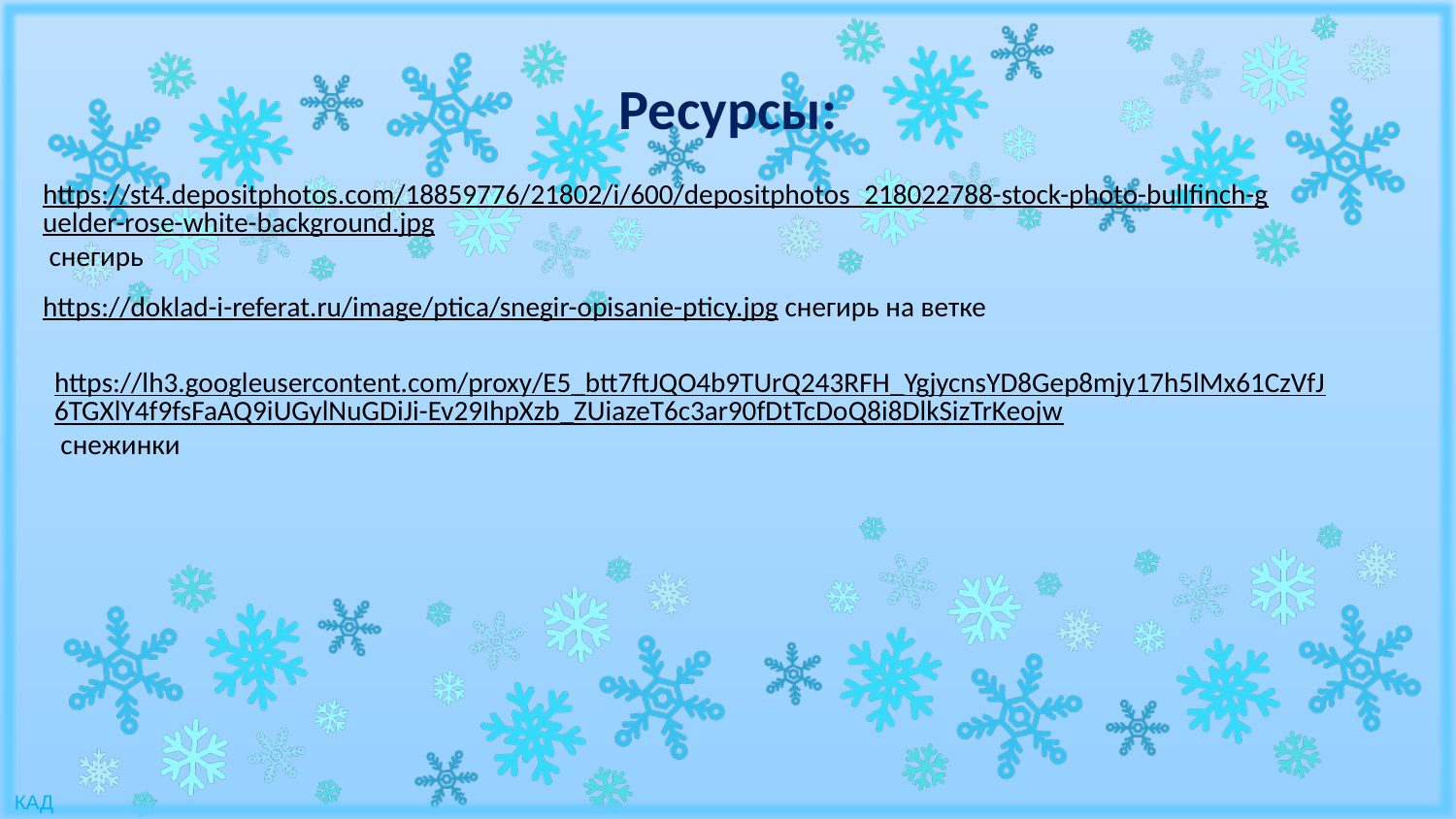

Ресурсы:
https://st4.depositphotos.com/18859776/21802/i/600/depositphotos_218022788-stock-photo-bullfinch-guelder-rose-white-background.jpg снегирь
https://doklad-i-referat.ru/image/ptica/snegir-opisanie-pticy.jpg снегирь на ветке
https://lh3.googleusercontent.com/proxy/E5_btt7ftJQO4b9TUrQ243RFH_YgjycnsYD8Gep8mjy17h5lMx61CzVfJ6TGXlY4f9fsFaAQ9iUGylNuGDiJi-Ev29IhpXzb_ZUiazeT6c3ar90fDtTcDoQ8i8DlkSizTrKeojw снежинки